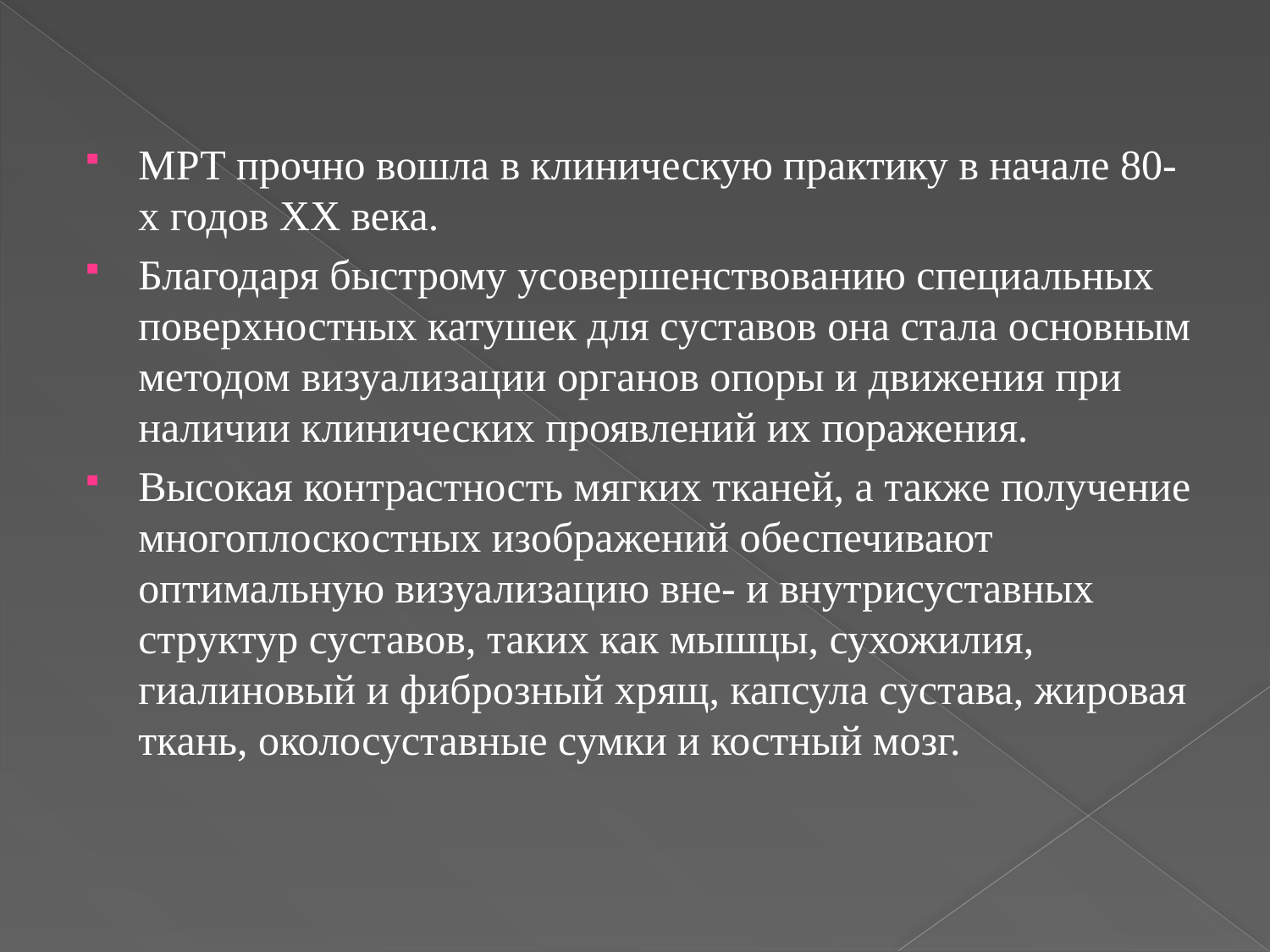

МРТ прочно вошла в клиническую практику в начале 80-х годов XX века.
Благодаря быстрому усовершенствованию специальных поверхностных катушек для суставов она стала основным методом визуализации органов опоры и движения при наличии клинических проявлений их поражения.
Высокая контрастность мягких тканей, а также получение многоплоскостных изображений обеспечивают оптимальную визуализацию вне- и внутрисуставных структур суставов, таких как мышцы, сухожилия, гиалиновый и фиброзный хрящ, капсула сустава, жировая ткань, околосуставные сумки и костный мозг.